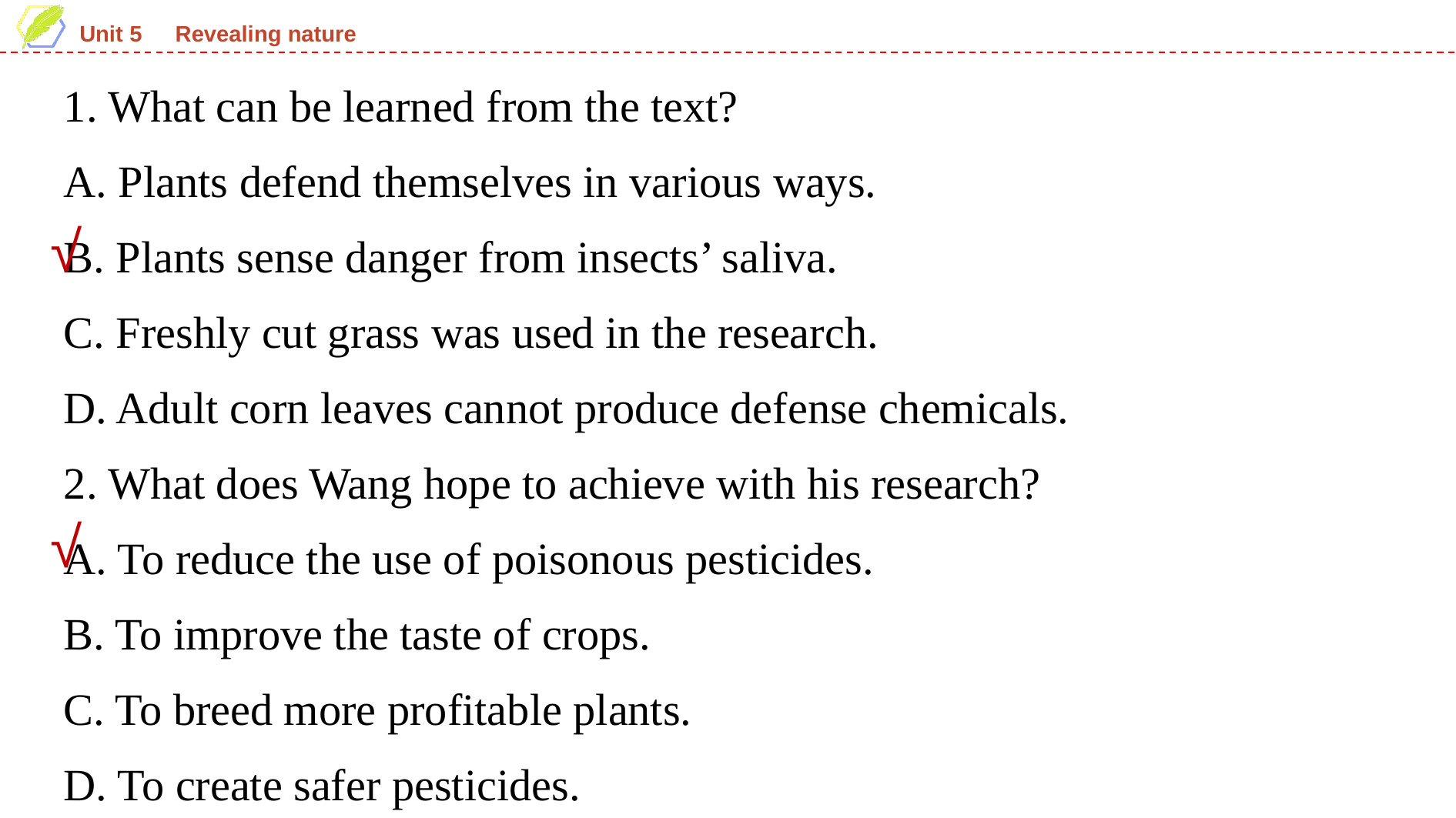

1. What can be learned from the text?
A. Plants defend themselves in various ways.
B. Plants sense danger from insects’ saliva.
C. Freshly cut grass was used in the research.
D. Adult corn leaves cannot produce defense chemicals.
2. What does Wang hope to achieve with his research?
A. To reduce the use of poisonous pesticides.
B. To improve the taste of crops.
C. To breed more profitable plants.
D. To create safer pesticides.
√
√